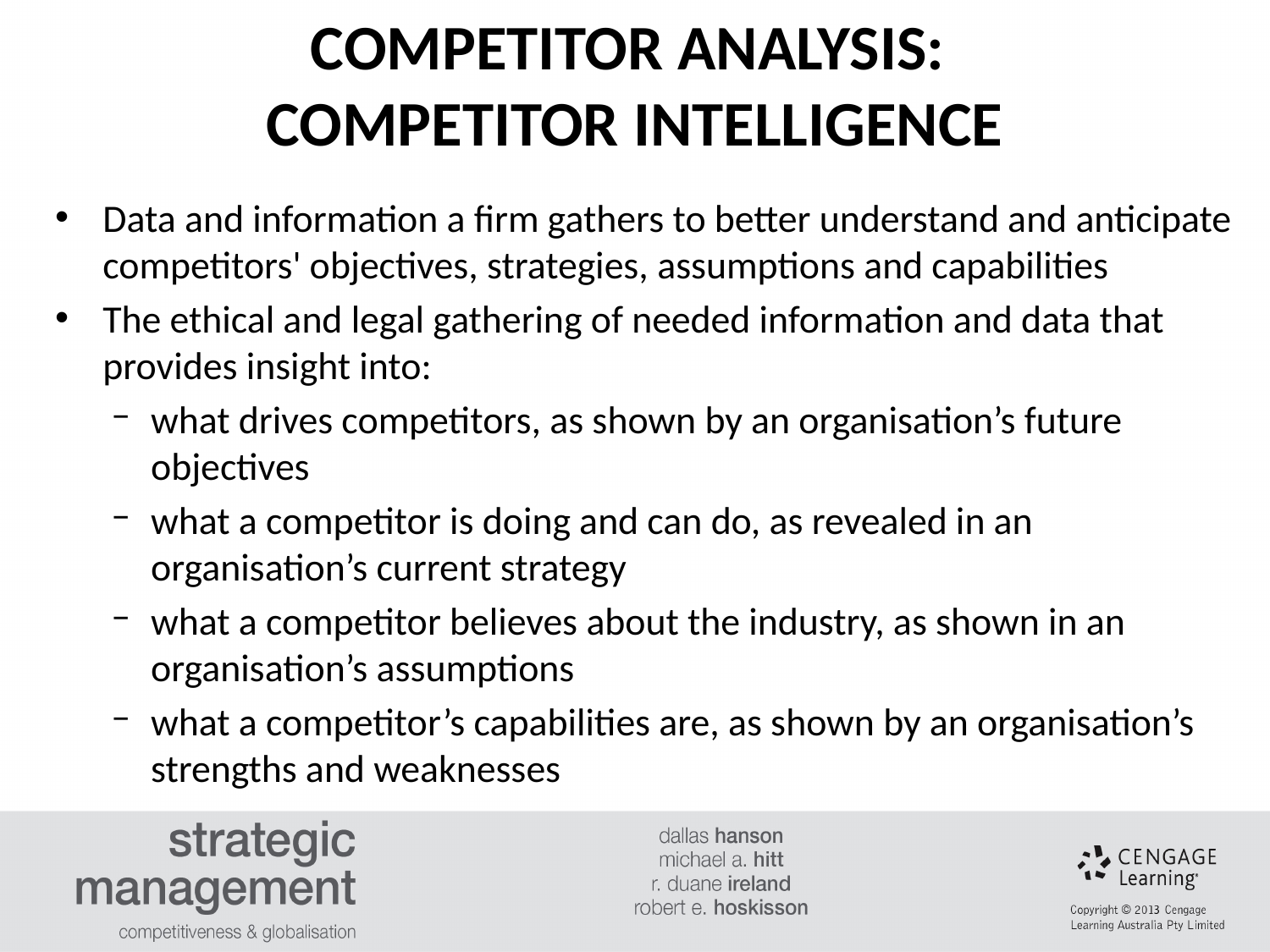

COMPETITOR ANALYSIS:
COMPETITOR INTELLIGENCE
#
Data and information a firm gathers to better understand and anticipate competitors' objectives, strategies, assumptions and capabilities
The ethical and legal gathering of needed information and data that provides insight into:
what drives competitors, as shown by an organisation’s future objectives
what a competitor is doing and can do, as revealed in an organisation’s current strategy
what a competitor believes about the industry, as shown in an organisation’s assumptions
what a competitor’s capabilities are, as shown by an organisation’s strengths and weaknesses